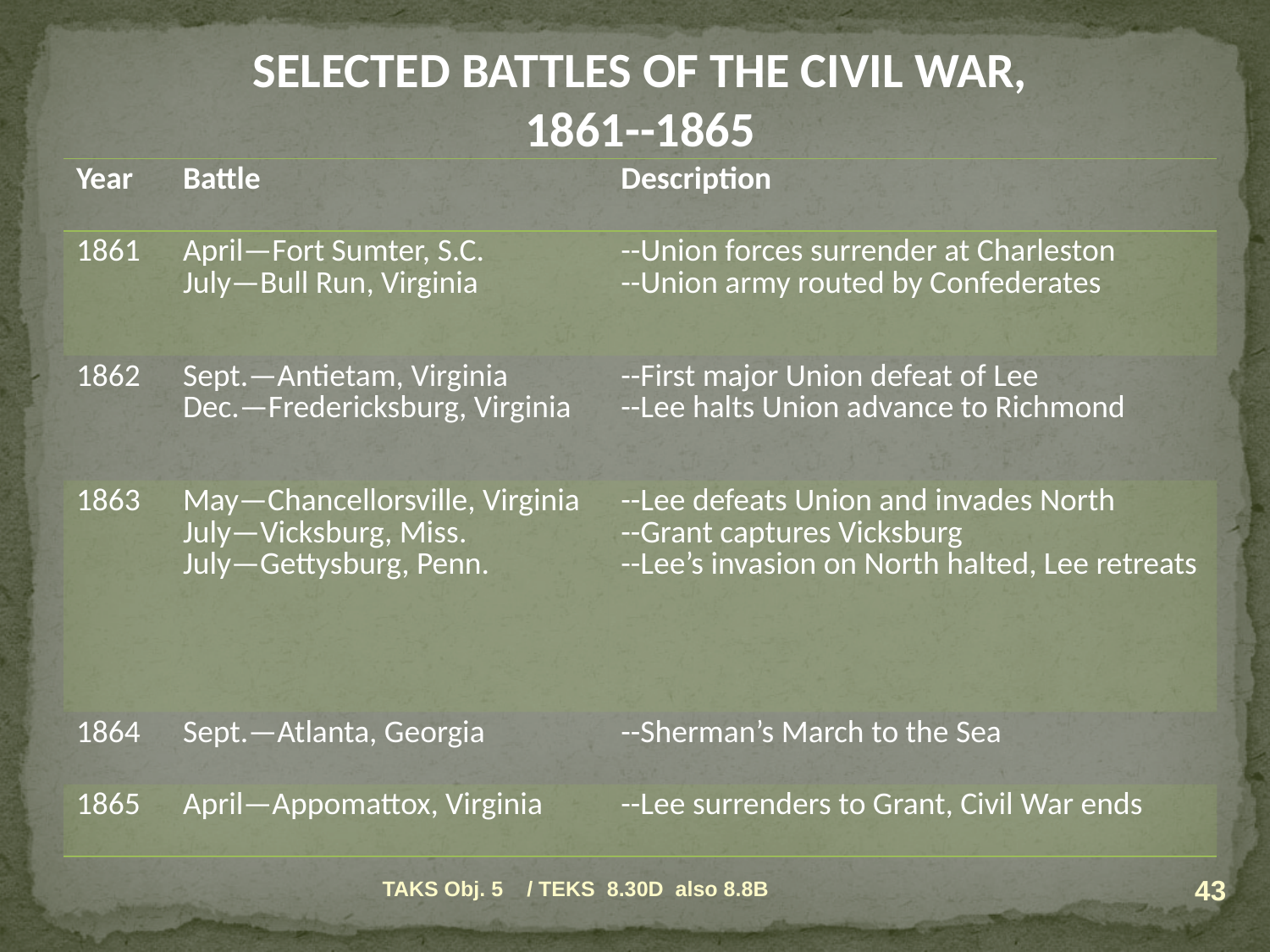

SELECTED BATTLES OF THE CIVIL WAR, 1861--1865
| Year | Battle | Description |
| --- | --- | --- |
| 1861 | April—Fort Sumter, S.C. July—Bull Run, Virginia | --Union forces surrender at Charleston --Union army routed by Confederates |
| 1862 | Sept.—Antietam, Virginia Dec.—Fredericksburg, Virginia | --First major Union defeat of Lee --Lee halts Union advance to Richmond |
| 1863 | May—Chancellorsville, Virginia July—Vicksburg, Miss. July—Gettysburg, Penn. | --Lee defeats Union and invades North --Grant captures Vicksburg --Lee’s invasion on North halted, Lee retreats |
| 1864 | Sept.—Atlanta, Georgia | --Sherman’s March to the Sea |
| 1865 | April—Appomattox, Virginia | --Lee surrenders to Grant, Civil War ends |
43
TAKS Obj. 5    / TEKS  8.30D  also 8.8B